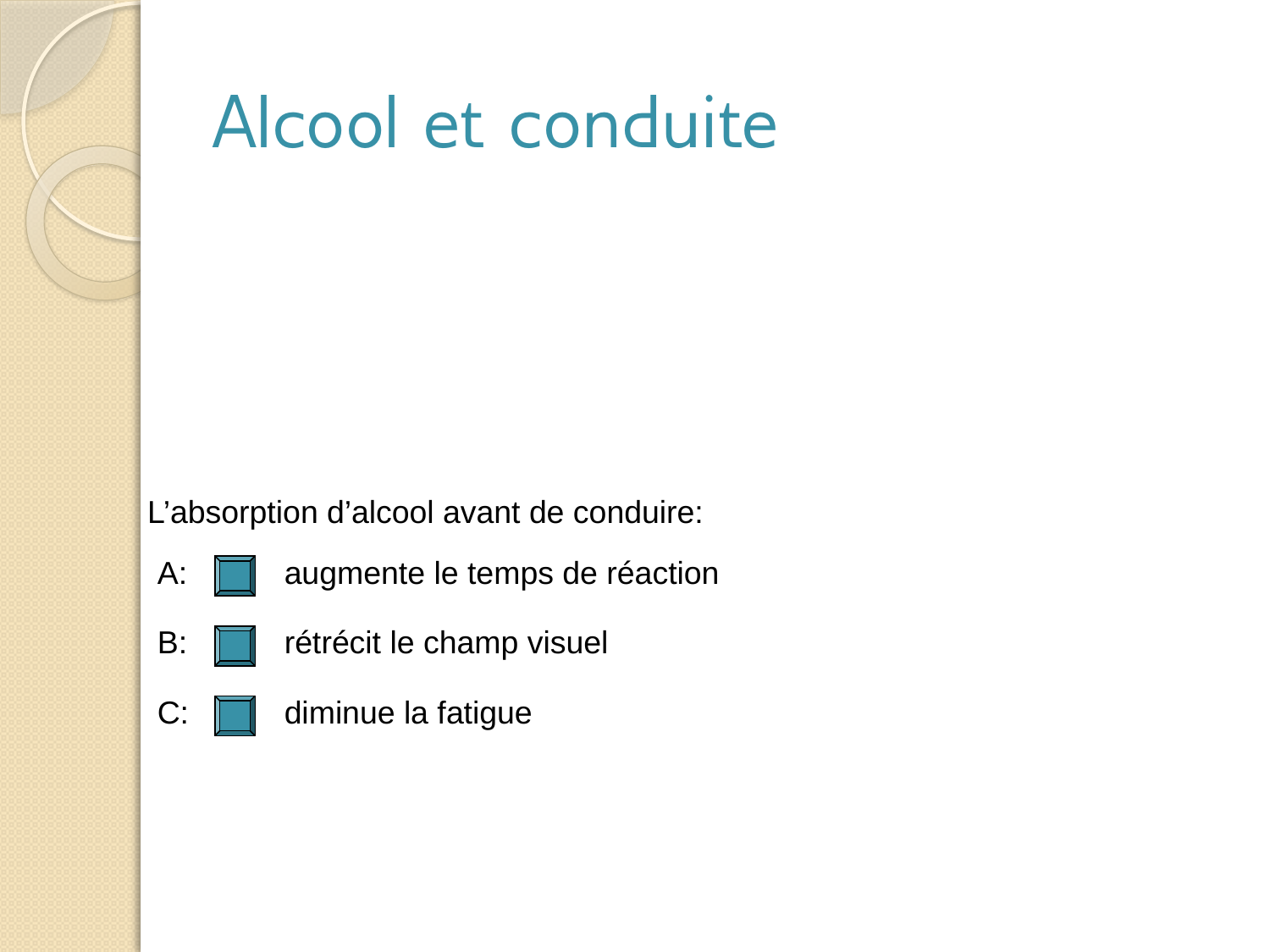

# Alcool et conduite
L’absorption d’alcool avant de conduire:
A: 	augmente le temps de réaction

B: 	rétrécit le champ visuel

C: 	diminue la fatigue